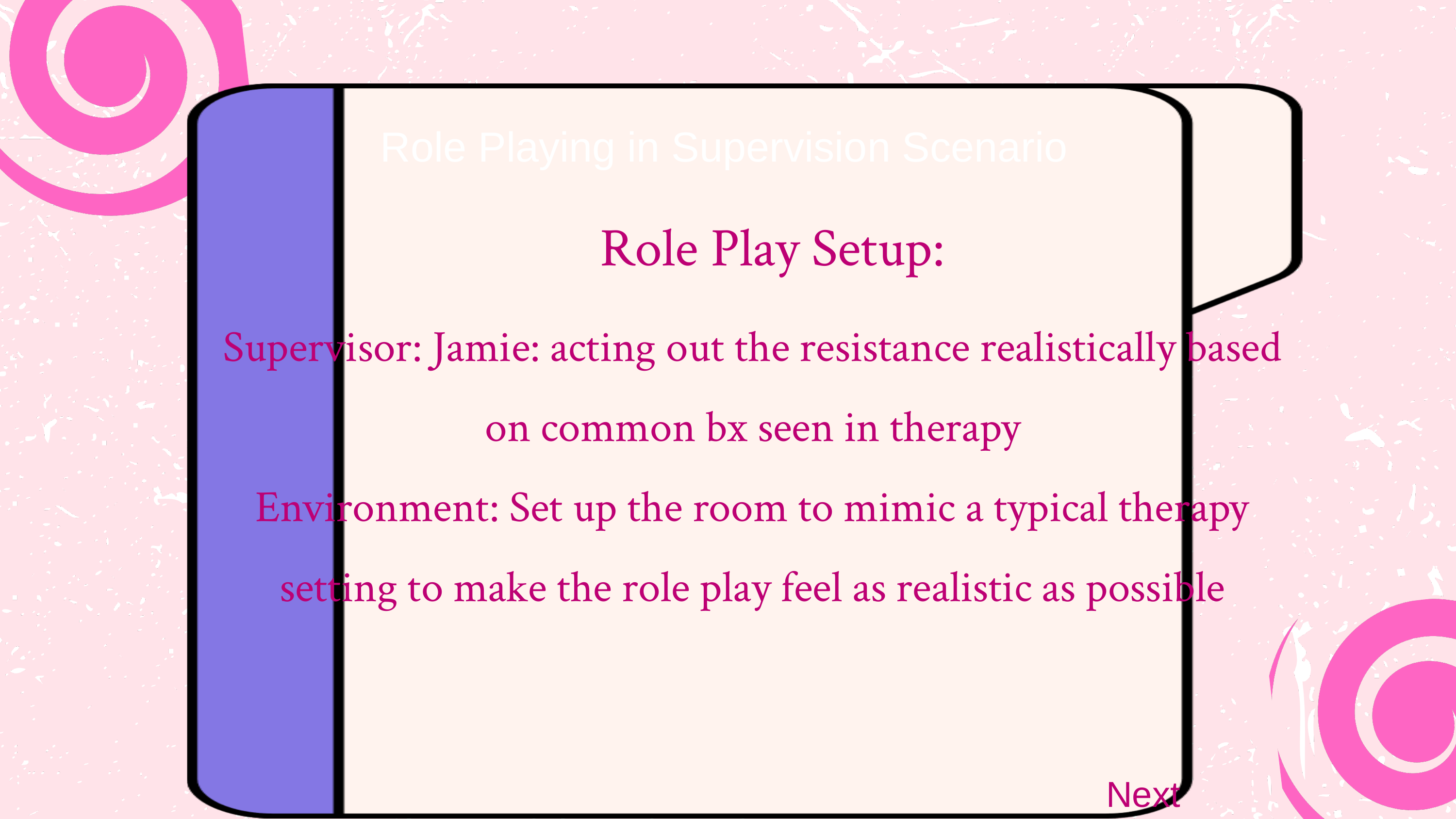

Role Playing in Supervision Scenario
Role Play Setup:

Supervisor: Jamie: acting out the resistance realistically based on common bx seen in therapy
Environment: Set up the room to mimic a typical therapy setting to make the role play feel as realistic as possible

Next